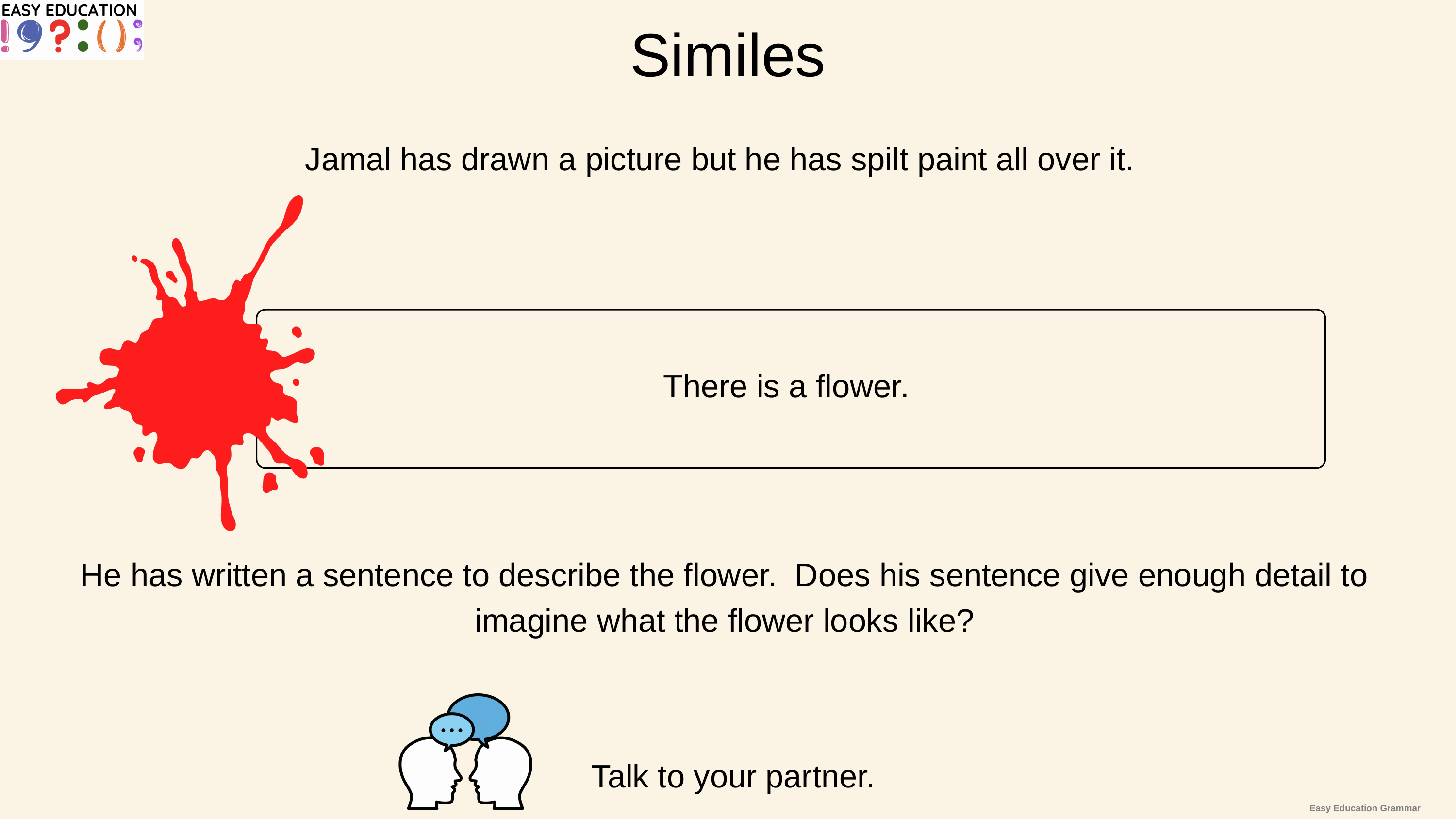

Similes
Jamal has drawn a picture but he has spilt paint all over it.

There is a flower.
He has written a sentence to describe the flower.  Does his sentence give enough detail to imagine what the flower looks like?

Talk to your partner.